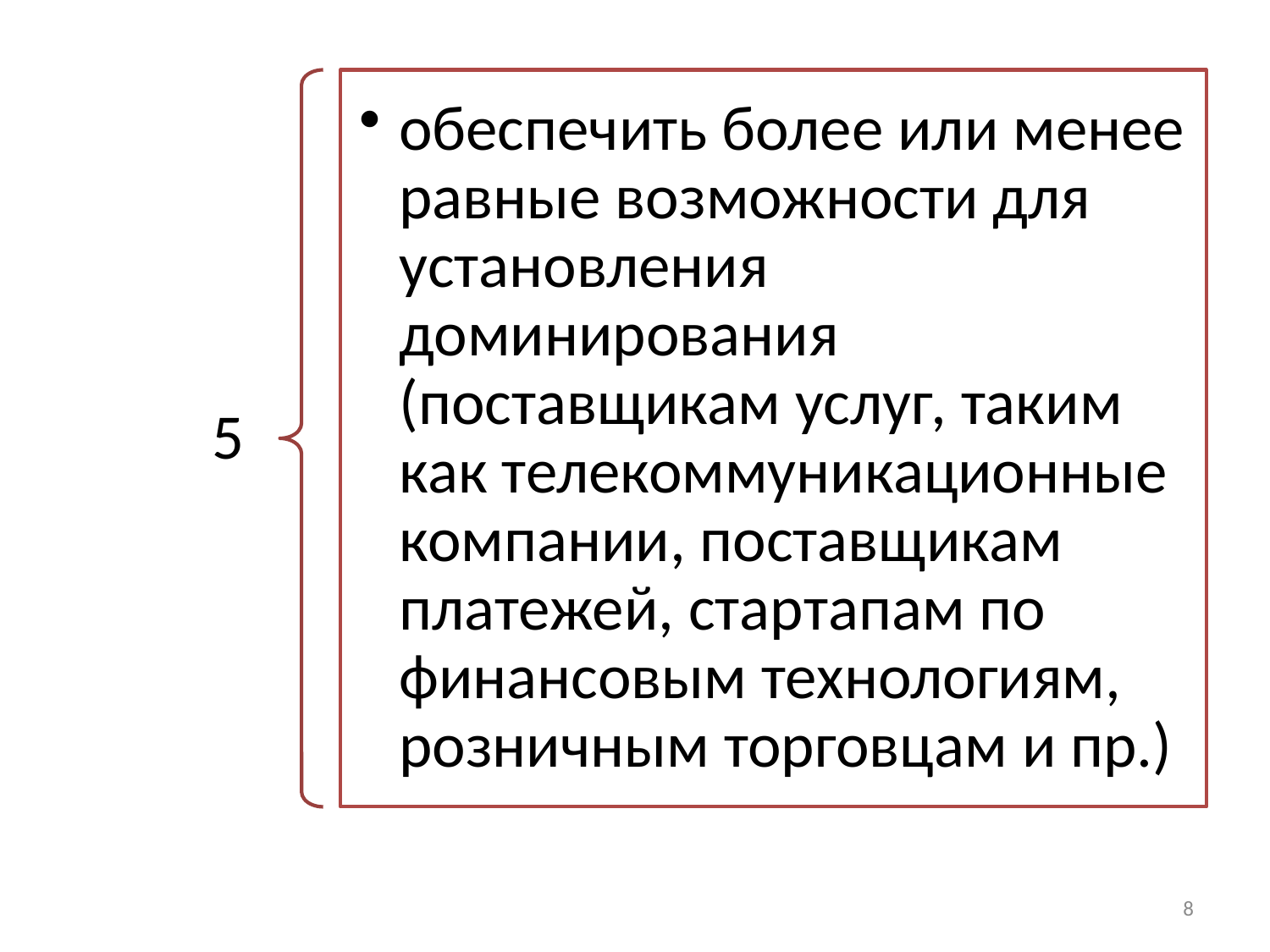

5
обеспечить более или менее равные возможности для установления доминирования (поставщикам услуг, таким как телекоммуникационные компании, поставщикам платежей, стартапам по финансовым технологиям, розничным торговцам и пр.)
8